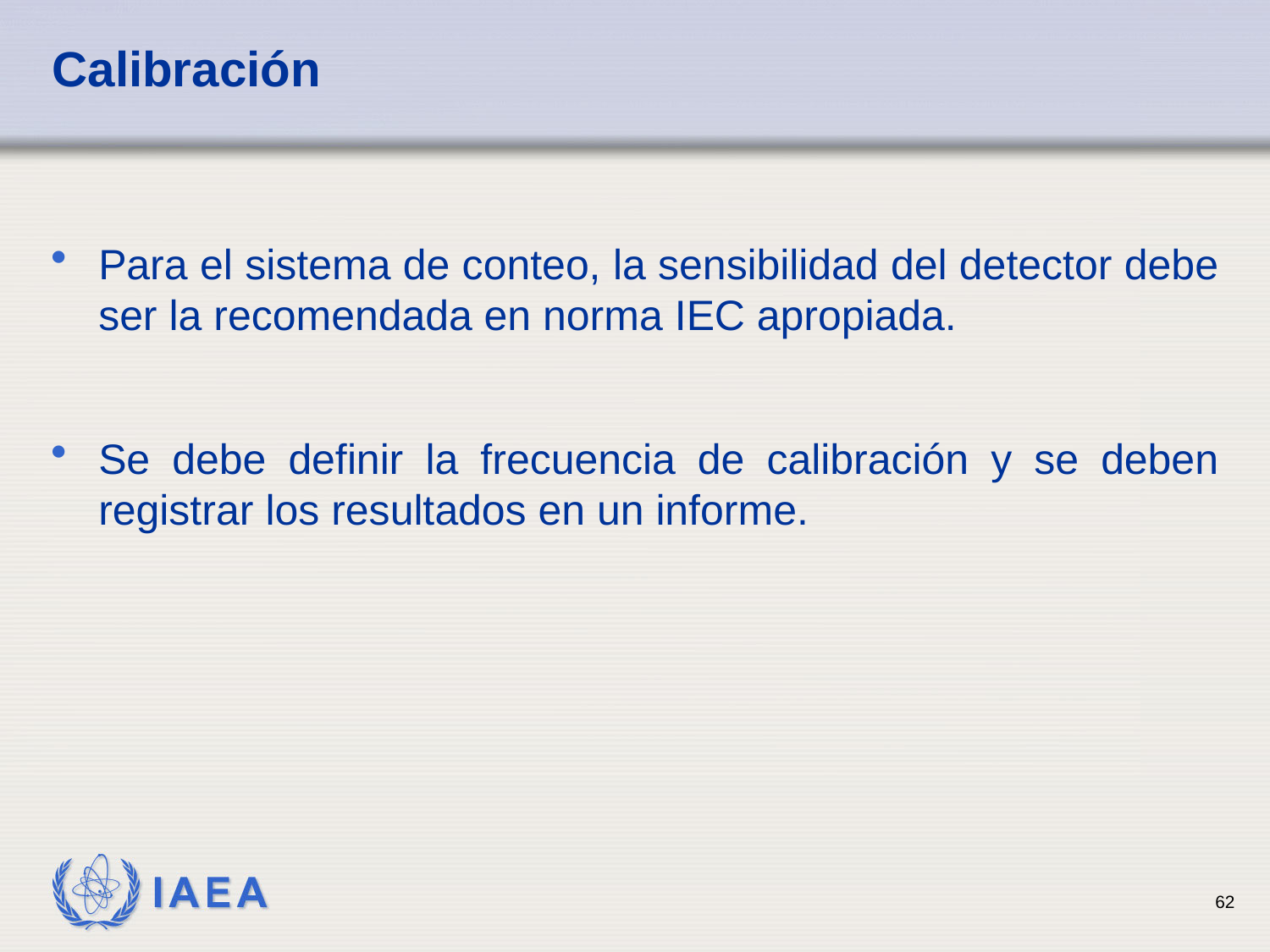

# Calibración
Para el sistema de conteo, la sensibilidad del detector debe ser la recomendada en norma IEC apropiada.

Se debe definir la frecuencia de calibración y se deben registrar los resultados en un informe.

62